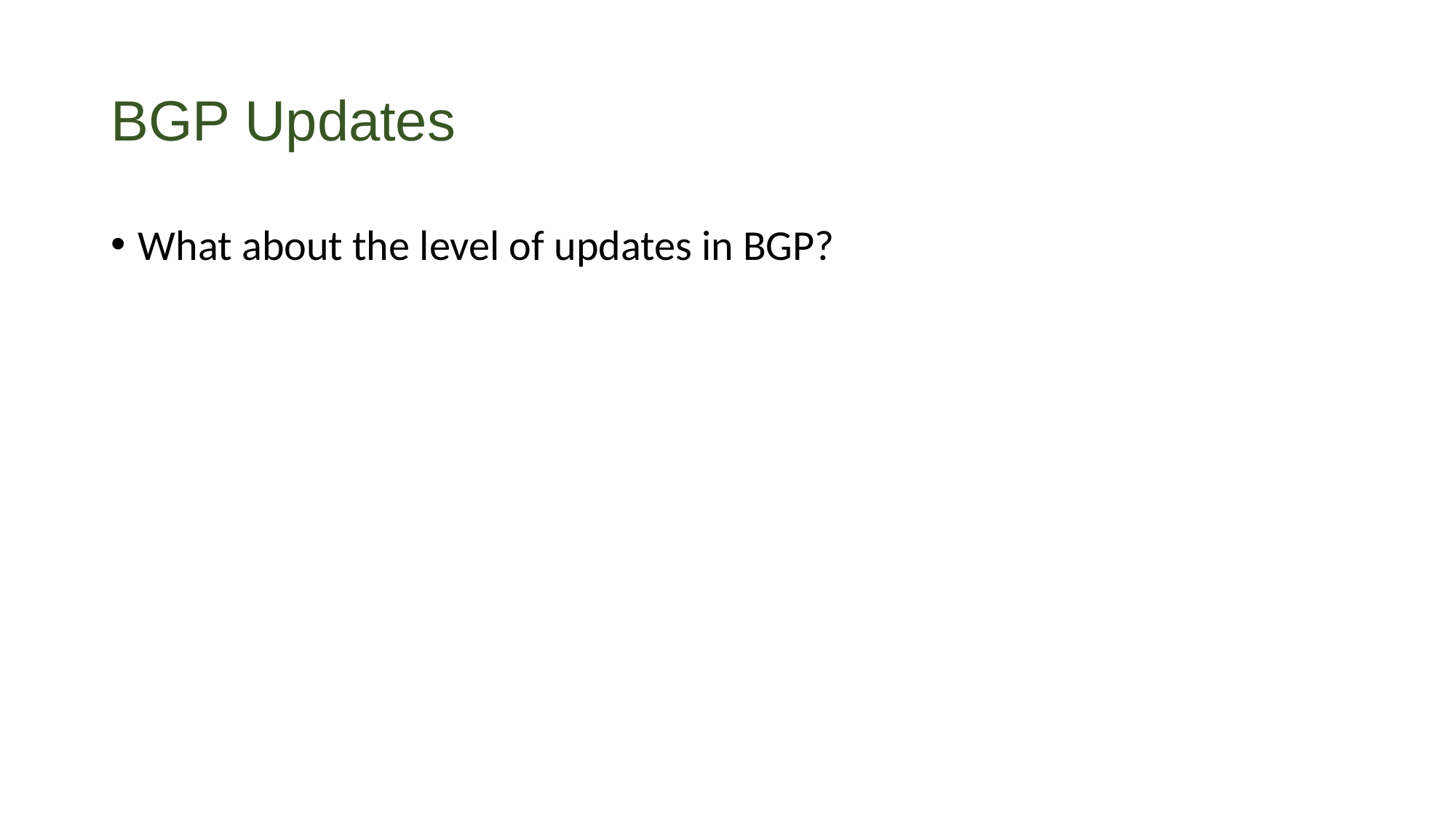

# BGP Updates
What about the level of updates in BGP?